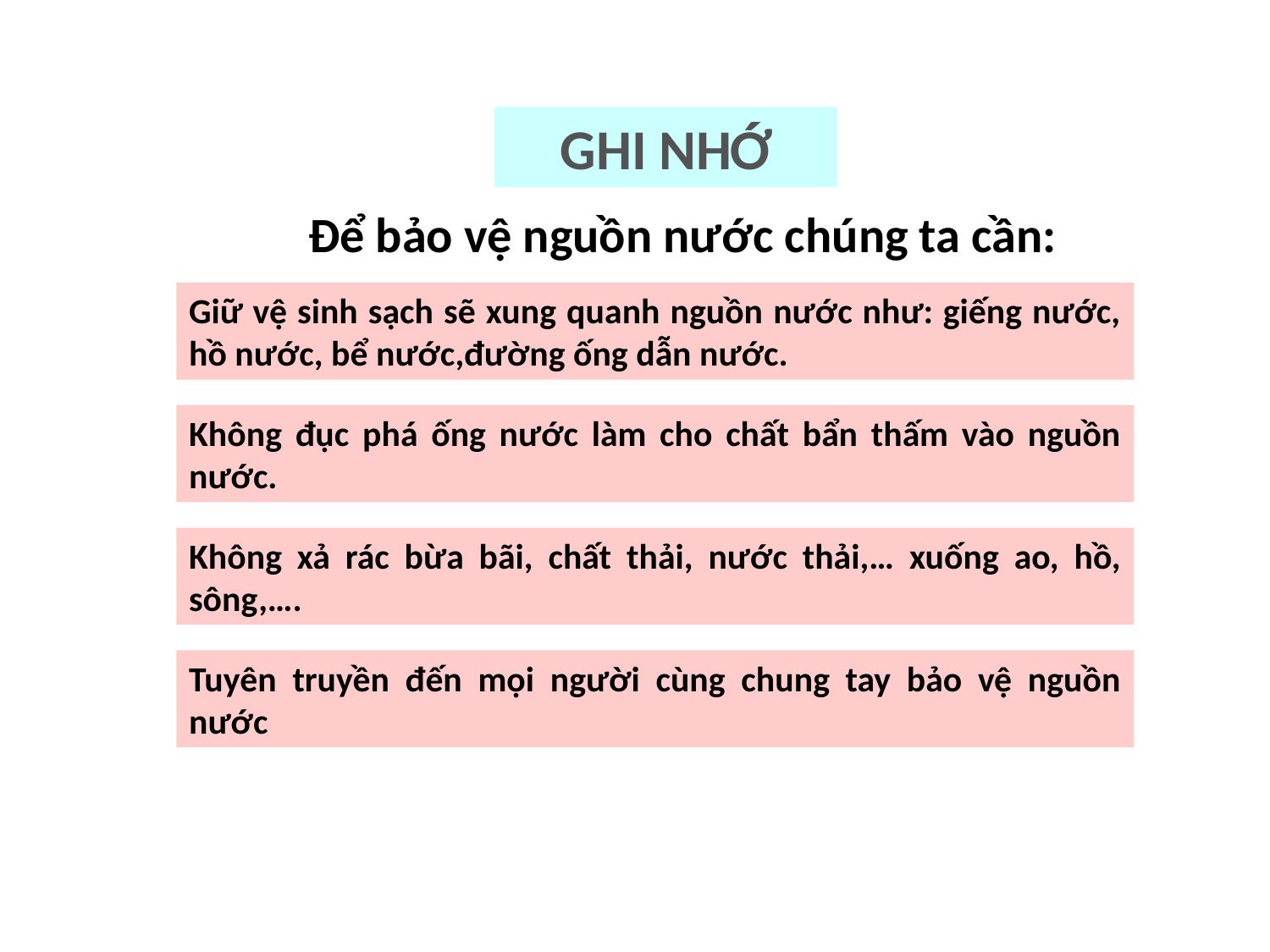

GHI NHỚ

Để bảo vệ nguồn nước chúng ta cần:
Giữ vệ sinh sạch sẽ xung quanh nguồn nước như: giếng nước, hồ nước, bể nước,đường ống dẫn nước.
Không đục phá ống nước làm cho chất bẩn thấm vào nguồn nước.
Không xả rác bừa bãi, chất thải, nước thải,… xuống ao, hồ, sông,….
Tuyên truyền đến mọi người cùng chung tay bảo vệ nguồn nước